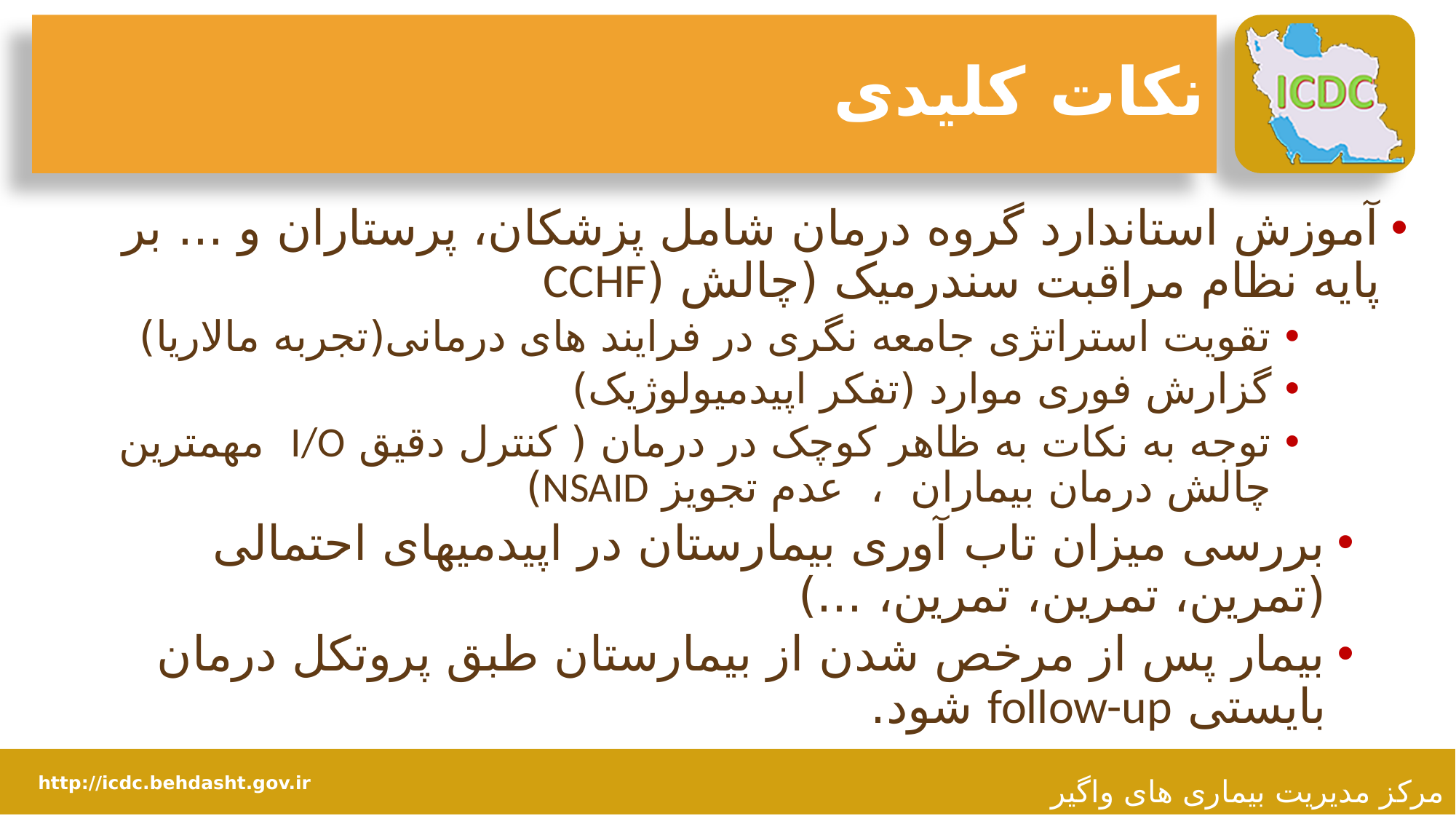

# نکات کلیدی
آموزش استاندارد گروه درمان شامل پزشکان، پرستاران و ... بر پایه نظام مراقبت سندرمیک (چالش (CCHF
تقویت استراتژی جامعه نگری در فرایند های درمانی(تجربه مالاریا)
گزارش فوری موارد (تفکر اپیدمیولوژیک)
توجه به نکات به ظاهر کوچک در درمان ( کنترل دقیق I/O  مهمترین چالش درمان بیماران  ،  عدم تجویز NSAID)
بررسی میزان تاب آوری بیمارستان در اپیدمیهای احتمالی (تمرین، تمرین، تمرین، ...)
بیمار پس از مرخص شدن از بیمارستان طبق پروتکل درمان بایستی follow-up شود.